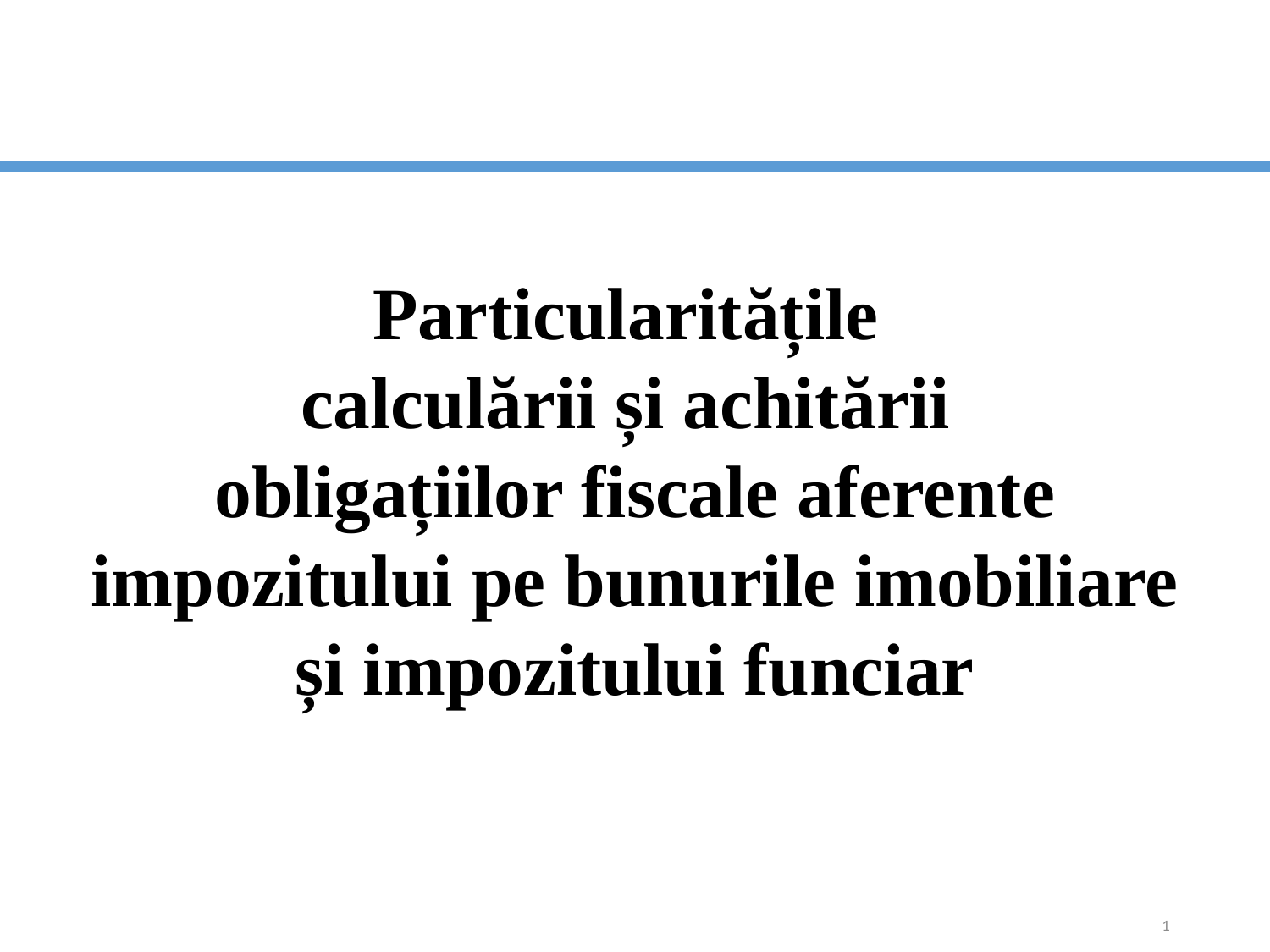

Particularitățile
calculării și achitării
obligațiilor fiscale aferente impozitului pe bunurile imobiliare și impozitului funciar
#
1